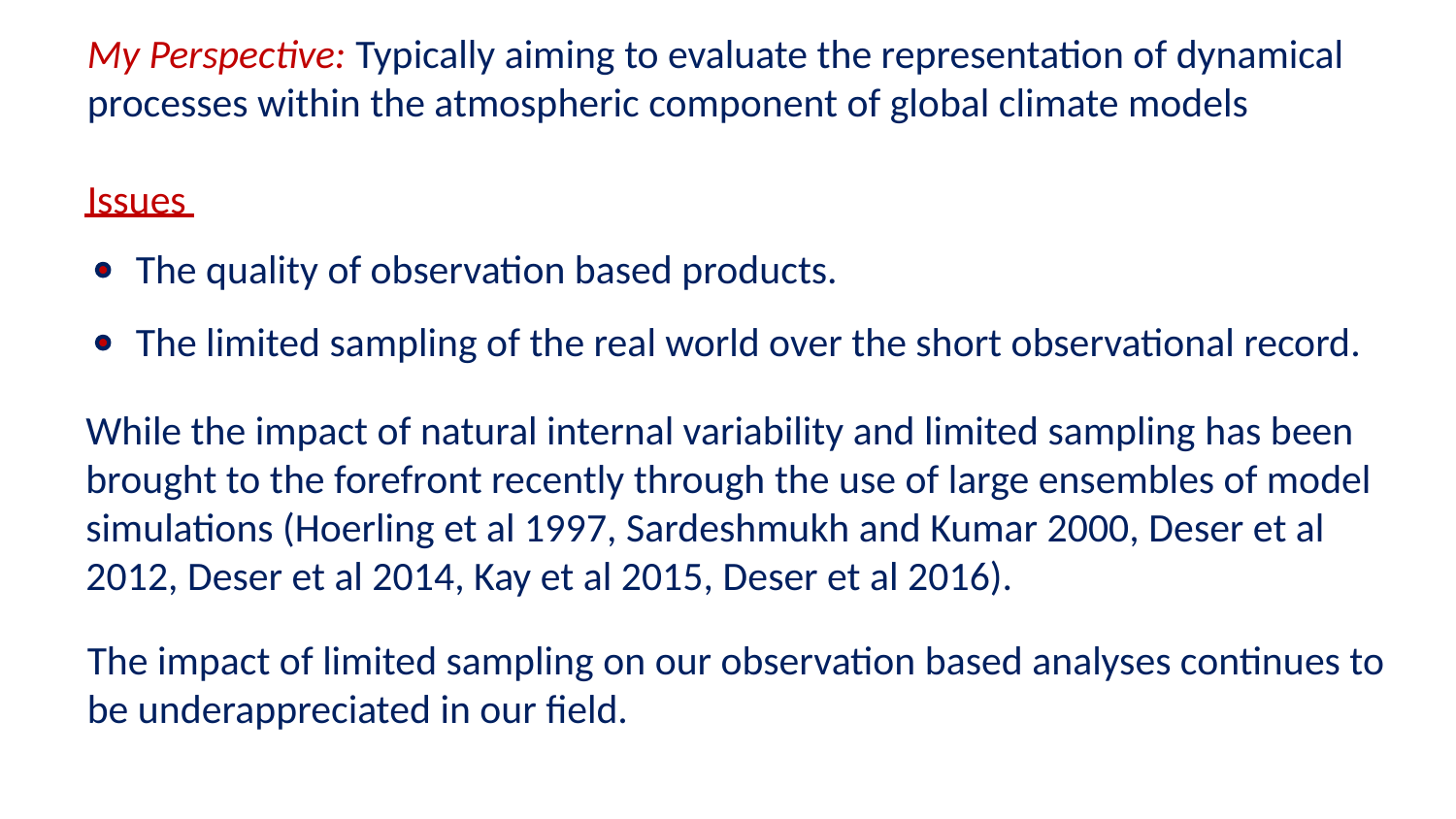

My Perspective: Typically aiming to evaluate the representation of dynamical processes within the atmospheric component of global climate models
Issues
The quality of observation based products.

The limited sampling of the real world over the short observational record.

While the impact of natural internal variability and limited sampling has been brought to the forefront recently through the use of large ensembles of model simulations (Hoerling et al 1997, Sardeshmukh and Kumar 2000, Deser et al 2012, Deser et al 2014, Kay et al 2015, Deser et al 2016).
The impact of limited sampling on our observation based analyses continues to be underappreciated in our field.